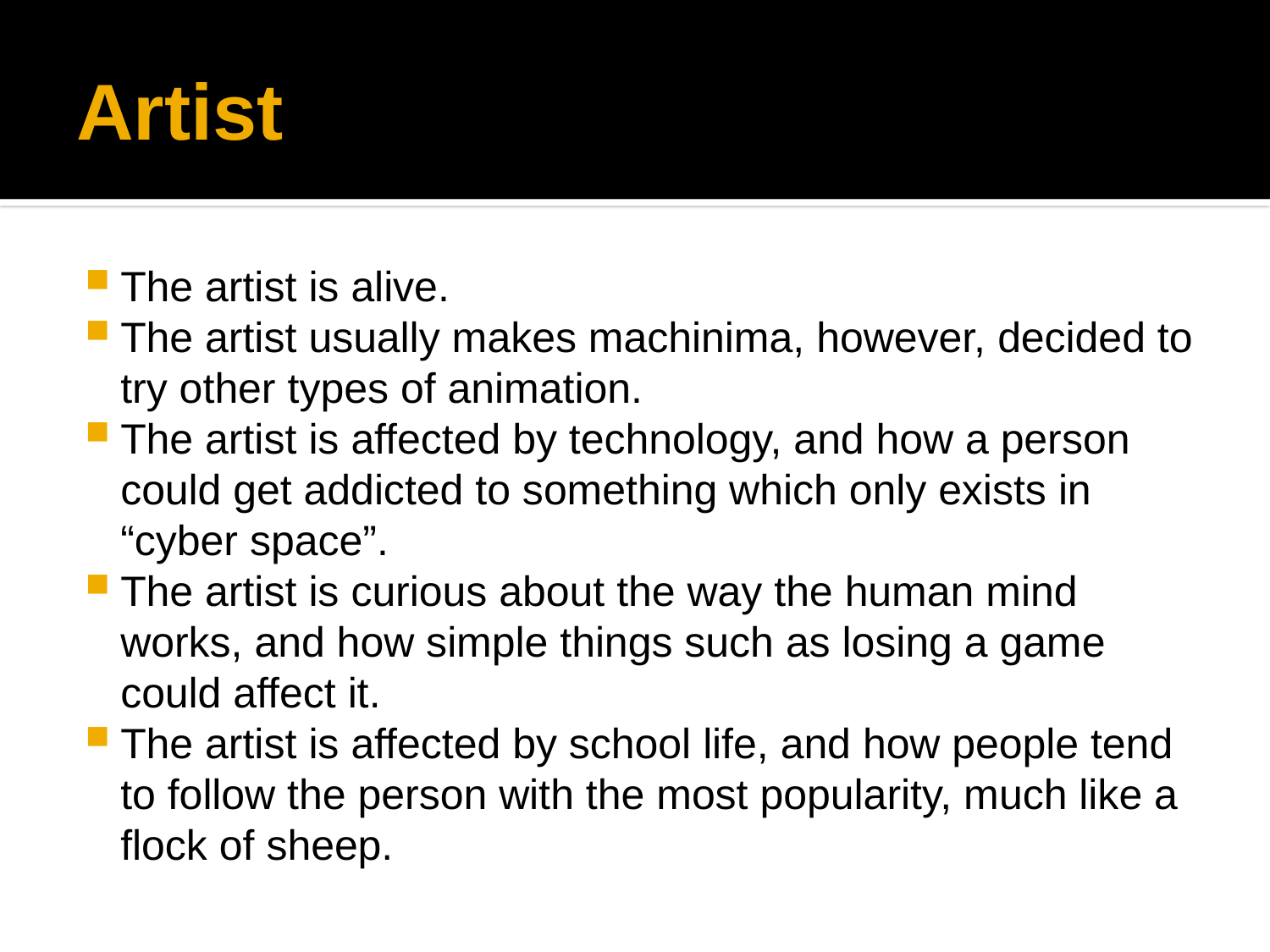

# Artist
The artist is alive.
The artist usually makes machinima, however, decided to try other types of animation.
The artist is affected by technology, and how a person could get addicted to something which only exists in “cyber space”.
The artist is curious about the way the human mind works, and how simple things such as losing a game could affect it.
The artist is affected by school life, and how people tend to follow the person with the most popularity, much like a flock of sheep.